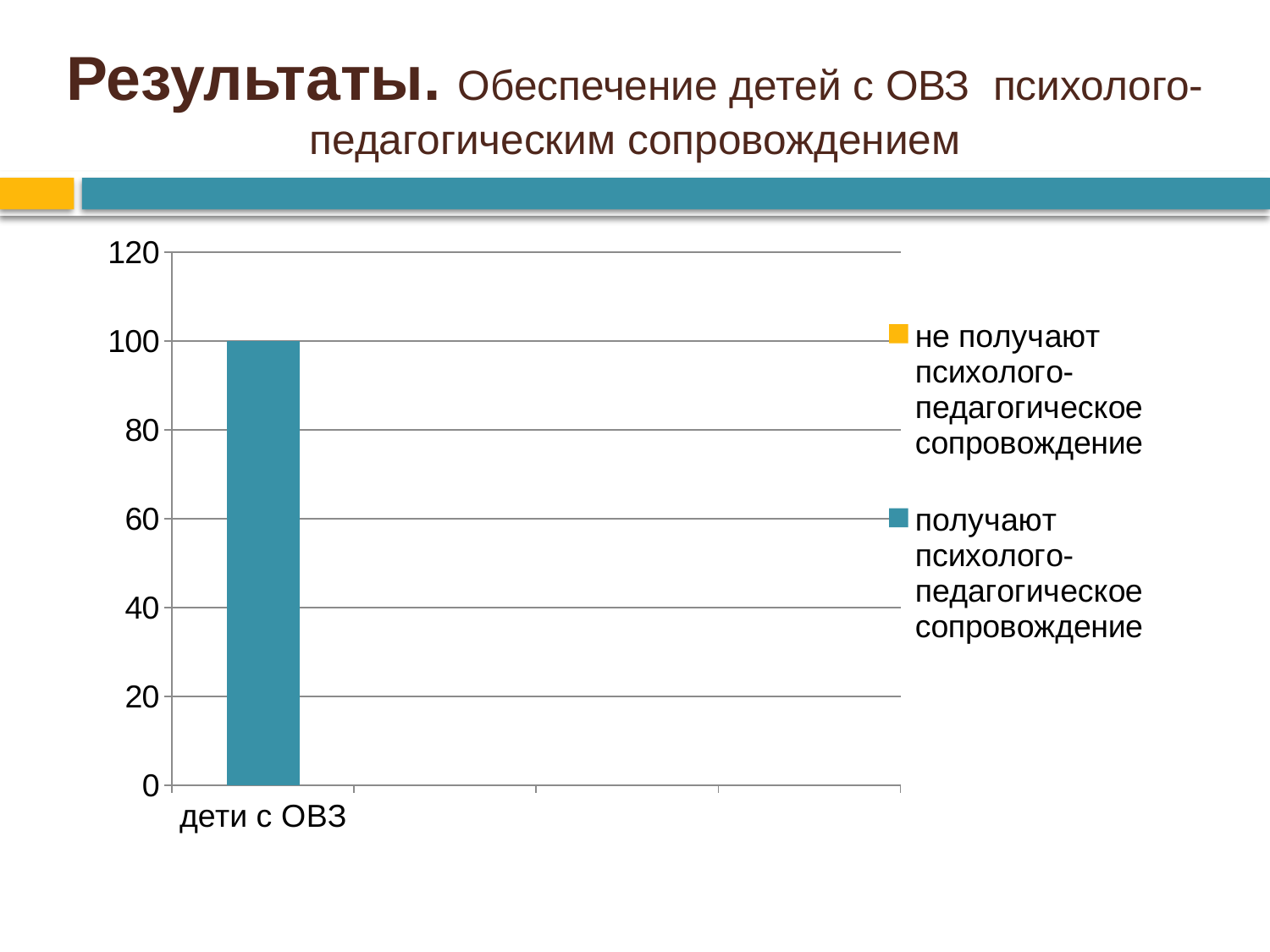

# Результаты. Обеспечение детей с ОВЗ  психолого-педагогическим сопровождением

### Chart

| Category | получают психолого-педагогическое сопровождение  | не получают психолого-педагогическое сопровождение |
|---|---|---|
| дети с ОВЗ | 100.0 | 0.0 |